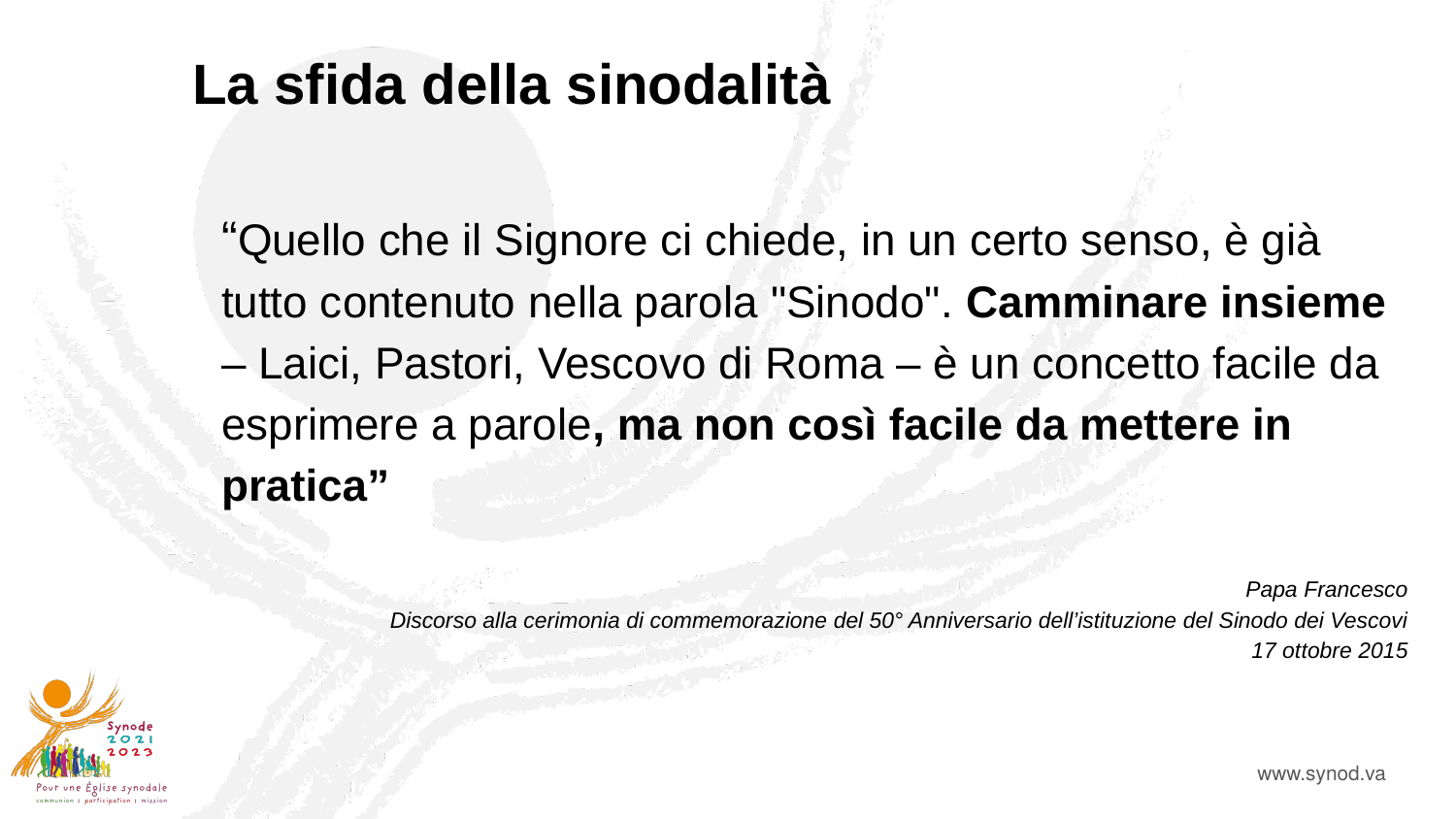

# La sfida della sinodalità
“Quello che il Signore ci chiede, in un certo senso, è già tutto contenuto nella parola "Sinodo". Camminare insieme – Laici, Pastori, Vescovo di Roma – è un concetto facile da esprimere a parole, ma non così facile da mettere in pratica”

Papa Francesco
Discorso alla cerimonia di commemorazione del 50° Anniversario dell’istituzione del Sinodo dei Vescovi
17 ottobre 2015